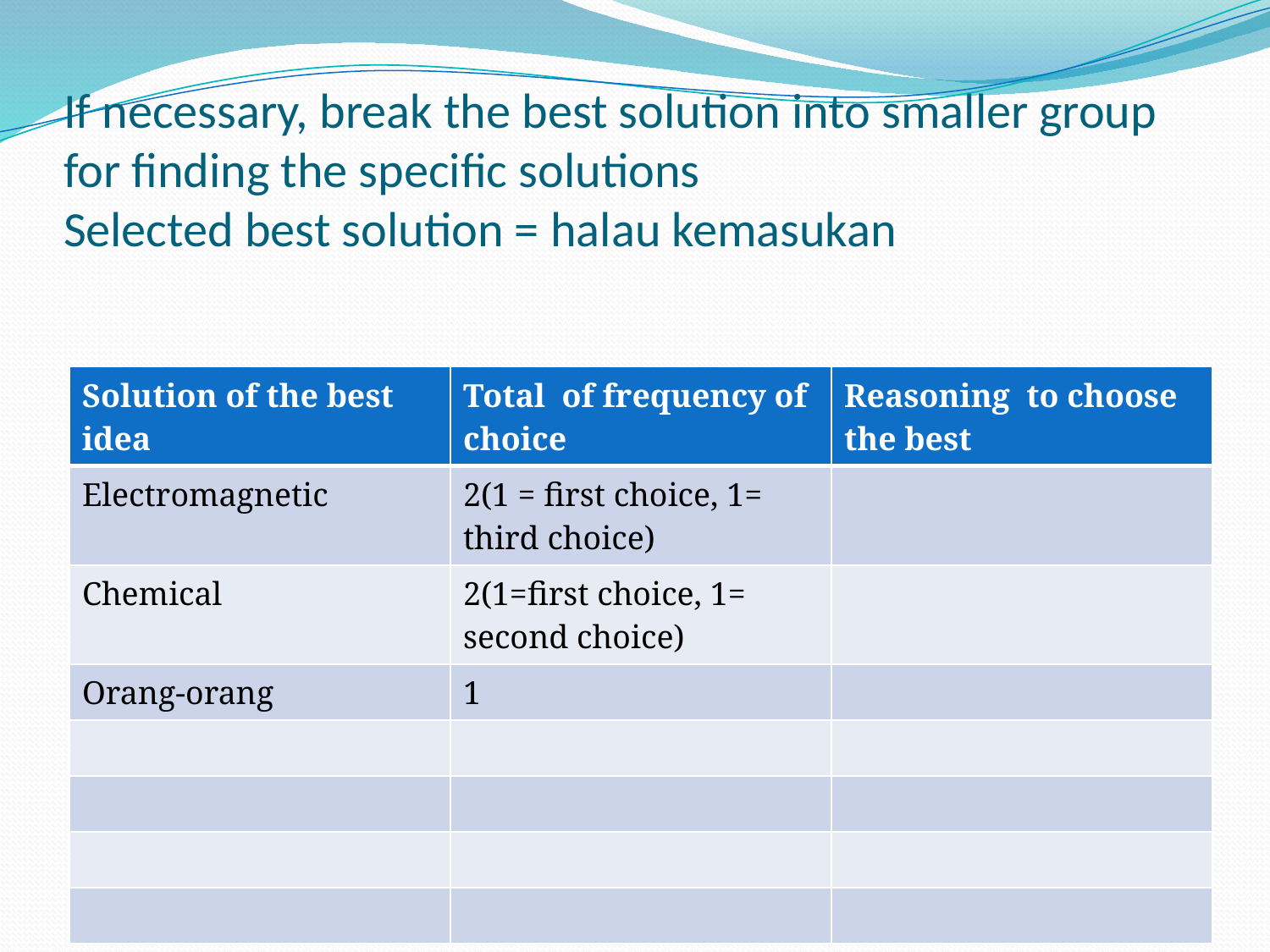

# If necessary, break the best solution into smaller group for finding the specific solutions Selected best solution = halau kemasukan
| Solution of the best idea | Total of frequency of choice | Reasoning to choose the best |
| --- | --- | --- |
| Electromagnetic | 2(1 = first choice, 1= third choice) |  |
| Chemical | 2(1=first choice, 1= second choice) |  |
| Orang-orang | 1 |  |
|  |  |  |
|  |  |  |
|  |  |  |
|  |  |  |